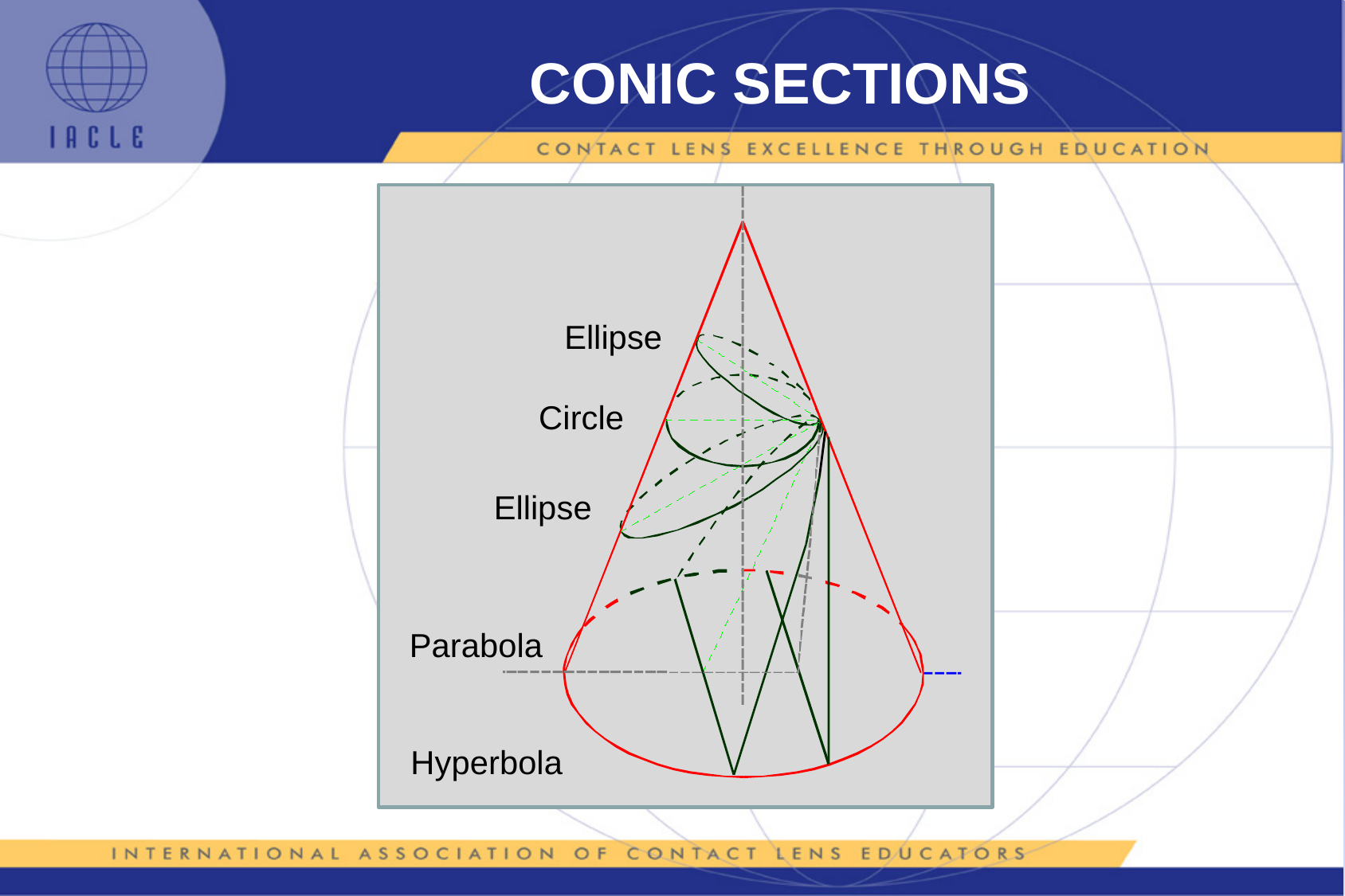

# CONIC SECTIONS

Ellipse

Circle

Ellipse

Parabola

Hyperbola